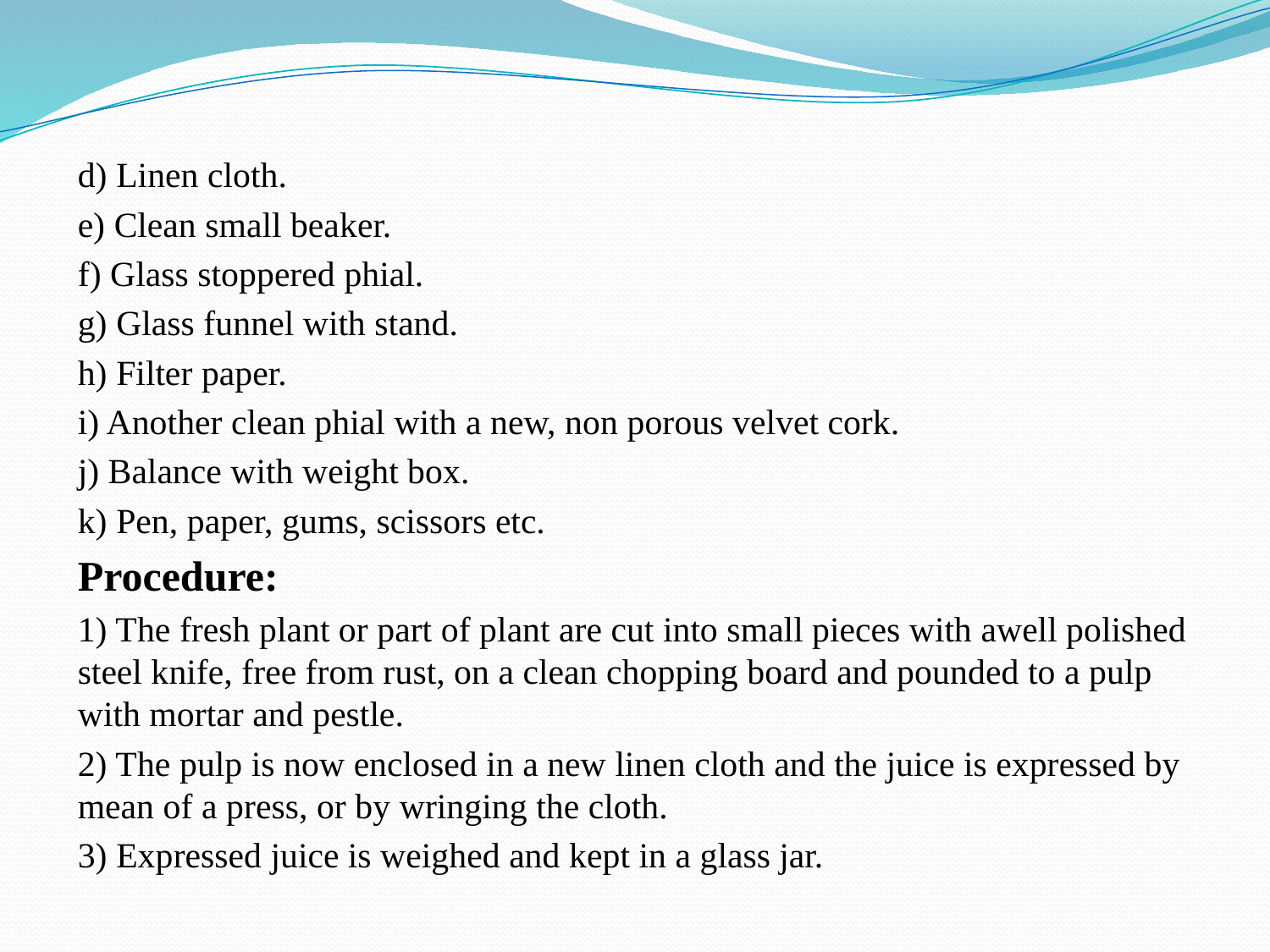

d) Linen cloth.
e) Clean small beaker.
f) Glass stoppered phial.
g) Glass funnel with stand.
h) Filter paper.
i) Another clean phial with a new, non porous velvet cork.
j) Balance with weight box.
k) Pen, paper, gums, scissors etc.
Procedure:
1) The fresh plant or part of plant are cut into small pieces with awell polished steel knife, free from rust, on a clean chopping board and pounded to a pulp with mortar and pestle.
2) The pulp is now enclosed in a new linen cloth and the juice is expressed by mean of a press, or by wringing the cloth.
3) Expressed juice is weighed and kept in a glass jar.